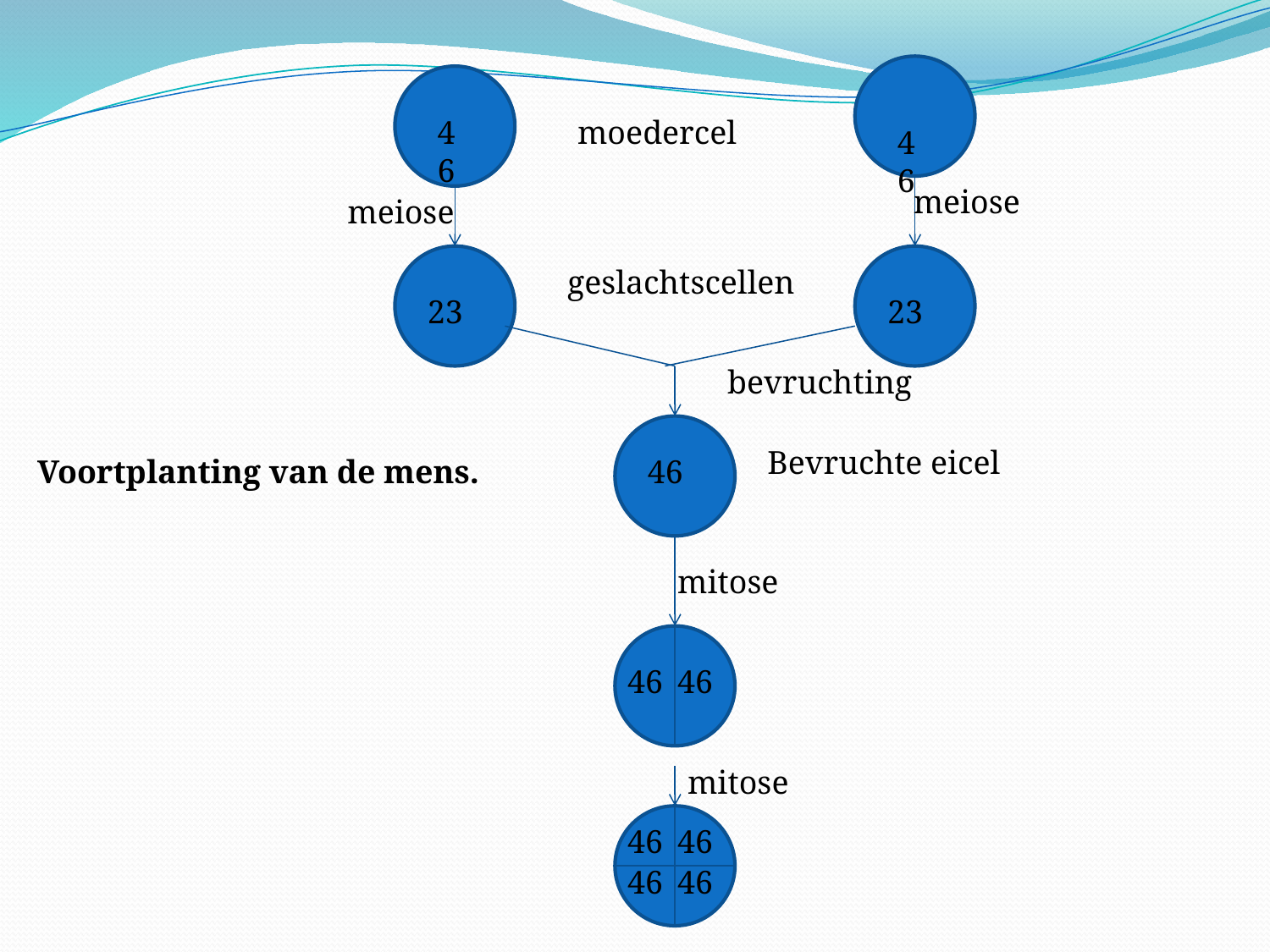

46
moedercel
46
meiose
meiose

geslachtscellen
23
23
bevruchting

Bevruchte eicel
Voortplanting van de mens.

46
mitose

46
46
mitose

46
46
46
46